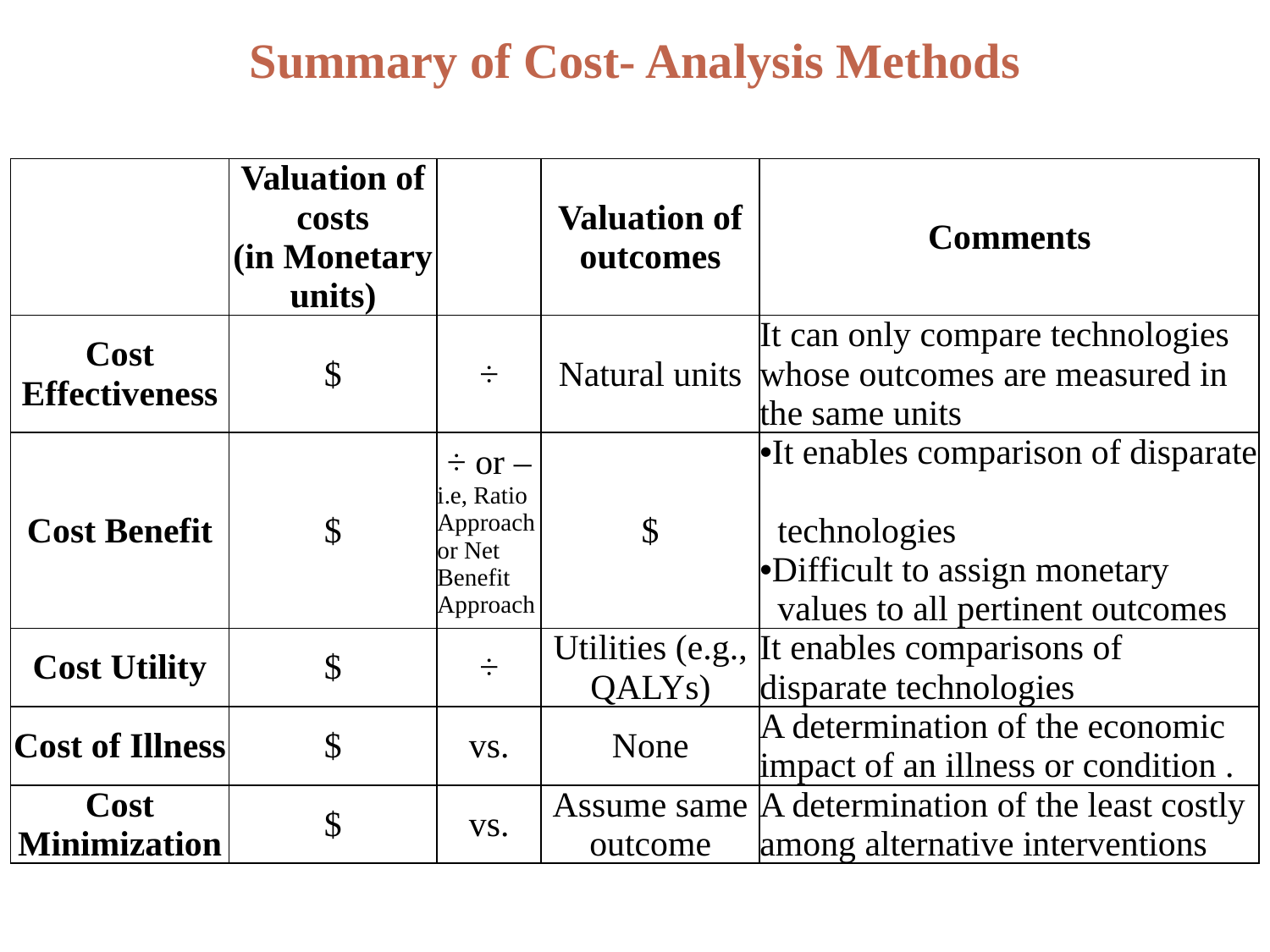

# Summary of Cost- Analysis Methods
|  | Valuation of costs (in Monetary units) |  | Valuation of outcomes | Comments |
| --- | --- | --- | --- | --- |
| Cost Effectiveness | $ | ÷ | Natural units | It can only compare technologies whose outcomes are measured in the same units |
| Cost Benefit | $ | ÷ or – i.e, Ratio Approach or Net Benefit Approach | $ | It enables comparison of disparate technologies Difficult to assign monetary values to all pertinent outcomes |
| Cost Utility | $ | ÷ | Utilities (e.g., QALYs) | It enables comparisons of disparate technologies |
| Cost of Illness | $ | vs. | None | A determination of the economic impact of an illness or condition . |
| Cost Minimization | $ | vs. | Assume same outcome | A determination of the least costly among alternative interventions |